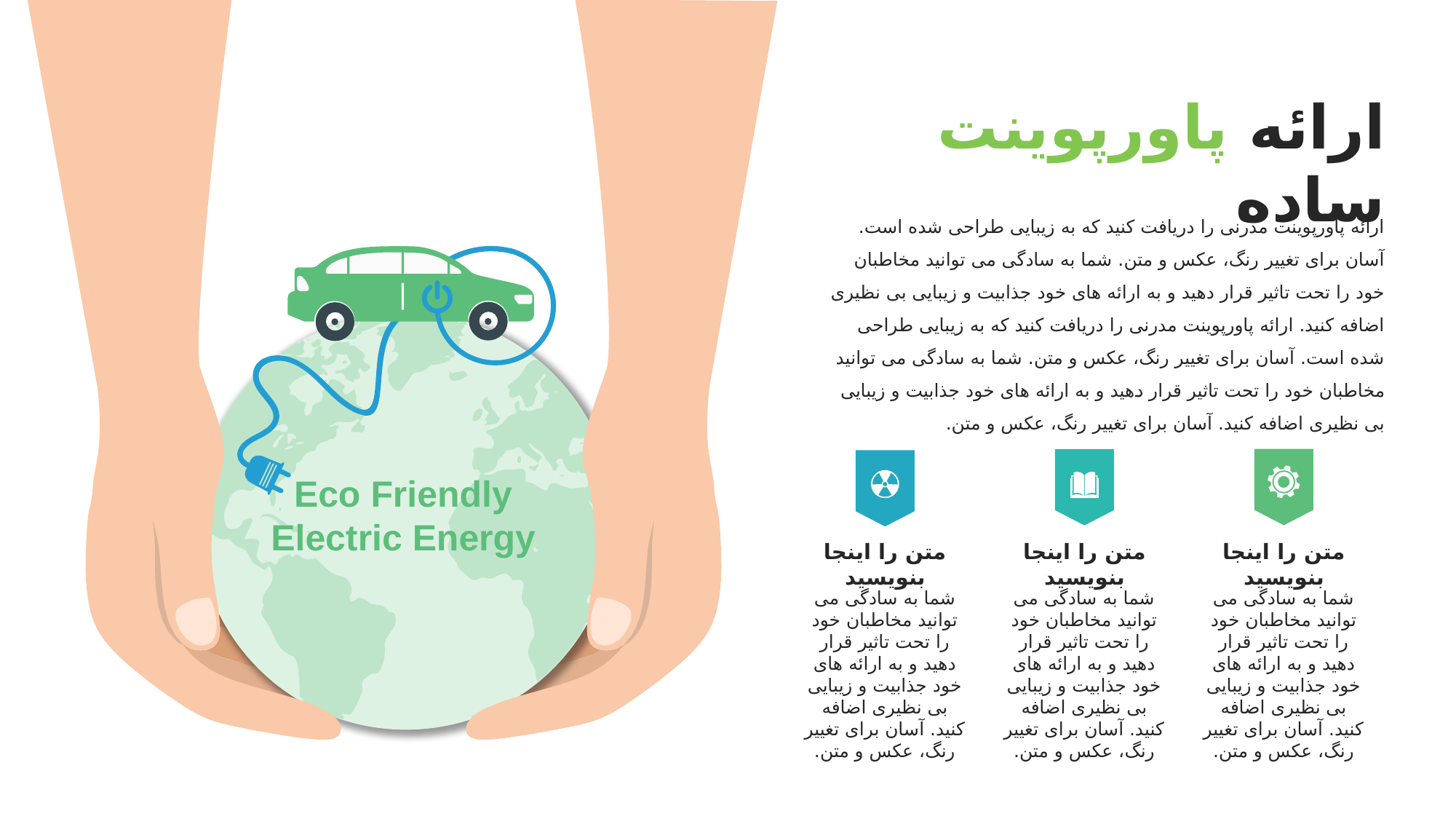

ارائه پاورپوینت ساده
ارائه پاورپوینت مدرنی را دریافت کنید که به زیبایی طراحی شده است. آسان برای تغییر رنگ، عکس و متن. شما به سادگی می توانید مخاطبان خود را تحت تاثیر قرار دهید و به ارائه های خود جذابیت و زیبایی بی نظیری اضافه کنید. ارائه پاورپوینت مدرنی را دریافت کنید که به زیبایی طراحی شده است. آسان برای تغییر رنگ، عکس و متن. شما به سادگی می توانید مخاطبان خود را تحت تاثیر قرار دهید و به ارائه های خود جذابیت و زیبایی بی نظیری اضافه کنید. آسان برای تغییر رنگ، عکس و متن.

Eco Friendly
Electric Energy

متن را اینجا بنویسید
شما به سادگی می توانید مخاطبان خود را تحت تاثیر قرار دهید و به ارائه های خود جذابیت و زیبایی بی نظیری اضافه کنید. آسان برای تغییر رنگ، عکس و متن.
متن را اینجا بنویسید
شما به سادگی می توانید مخاطبان خود را تحت تاثیر قرار دهید و به ارائه های خود جذابیت و زیبایی بی نظیری اضافه کنید. آسان برای تغییر رنگ، عکس و متن.
متن را اینجا بنویسید
شما به سادگی می توانید مخاطبان خود را تحت تاثیر قرار دهید و به ارائه های خود جذابیت و زیبایی بی نظیری اضافه کنید. آسان برای تغییر رنگ، عکس و متن.